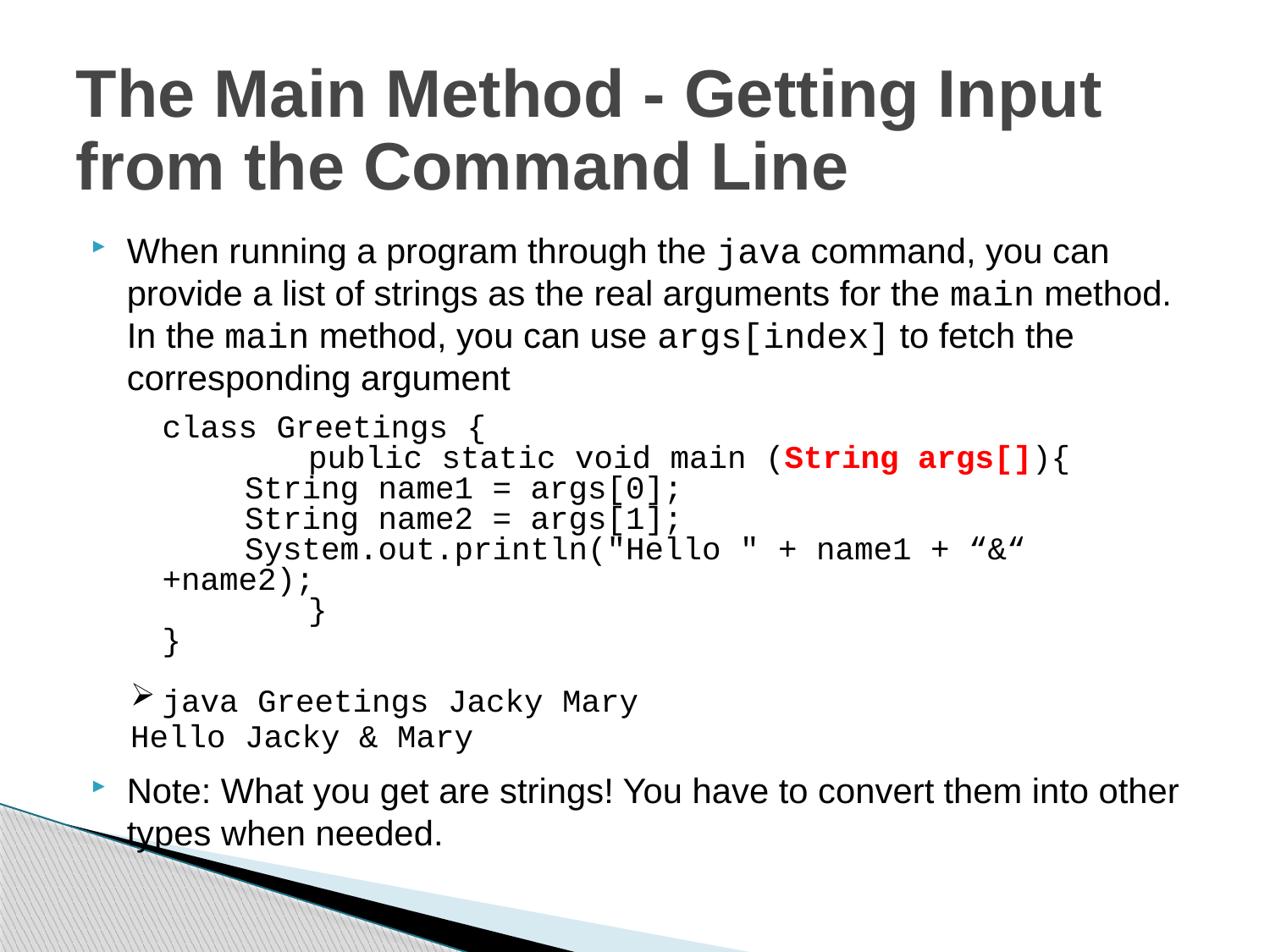

# The Main Method - Getting Input from the Command Line
When running a program through the java command, you can provide a list of strings as the real arguments for the main method. In the main method, you can use args[index] to fetch the corresponding argument
	class Greetings {
		 public static void main (String args[]){
      String name1 = args[0];
      String name2 = args[1];
      System.out.println("Hello " + name1 + “&“ +name2);
		 }
	}
java Greetings Jacky Mary
Hello Jacky & Mary
Note: What you get are strings! You have to convert them into other types when needed.